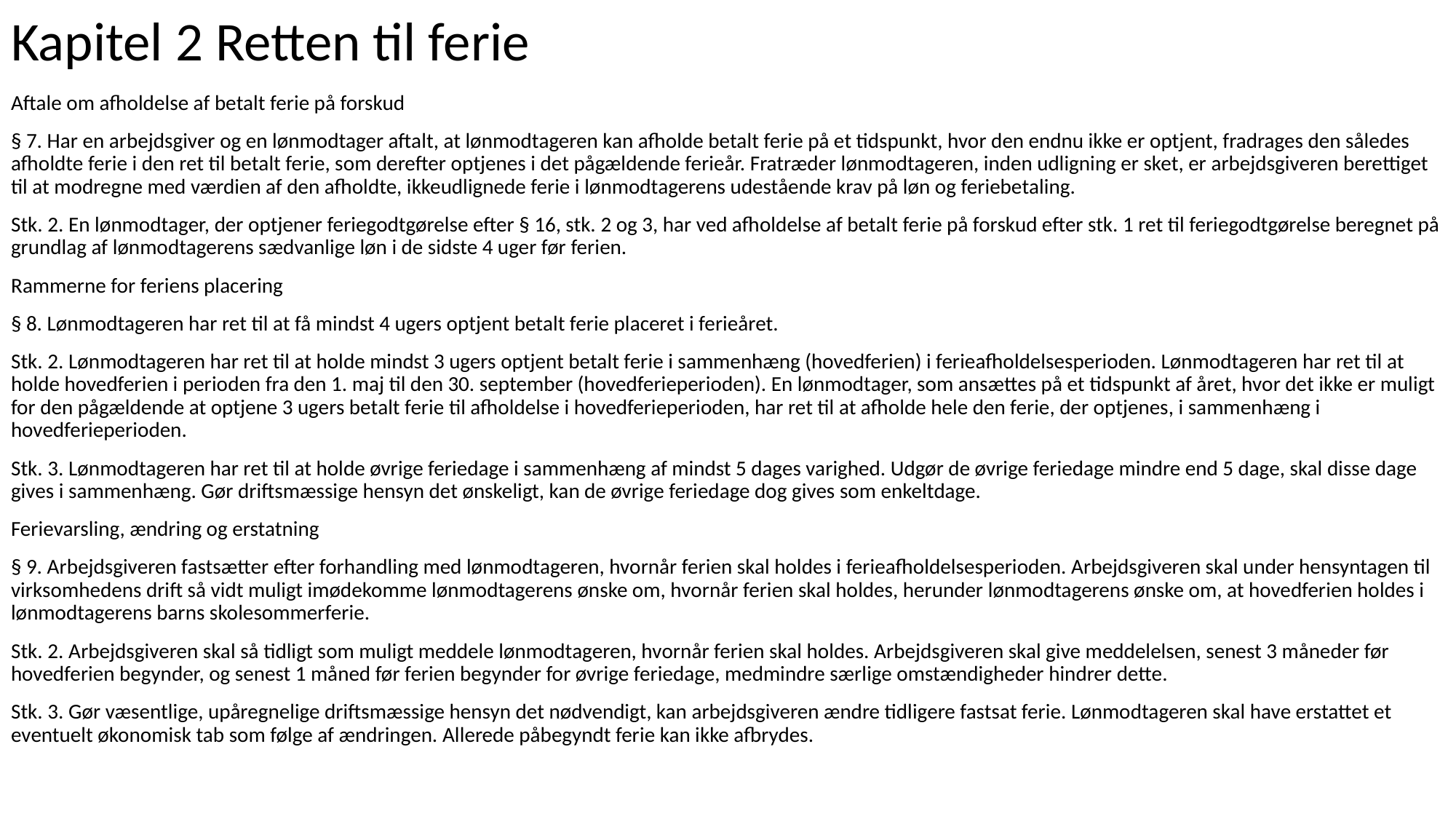

# Kapitel 2 Retten til ferie
Aftale om afholdelse af betalt ferie på forskud
§ 7. Har en arbejdsgiver og en lønmodtager aftalt, at lønmodtageren kan afholde betalt ferie på et tidspunkt, hvor den endnu ikke er optjent, fradrages den således afholdte ferie i den ret til betalt ferie, som derefter optjenes i det pågældende ferieår. Fratræder lønmodtageren, inden udligning er sket, er arbejdsgiveren berettiget til at modregne med værdien af den afholdte, ikkeudlignede ferie i lønmodtagerens udestående krav på løn og feriebetaling.
Stk. 2. En lønmodtager, der optjener feriegodtgørelse efter § 16, stk. 2 og 3, har ved afholdelse af betalt ferie på forskud efter stk. 1 ret til feriegodtgørelse beregnet på grundlag af lønmodtagerens sædvanlige løn i de sidste 4 uger før ferien.
Rammerne for feriens placering
§ 8. Lønmodtageren har ret til at få mindst 4 ugers optjent betalt ferie placeret i ferieåret.
Stk. 2. Lønmodtageren har ret til at holde mindst 3 ugers optjent betalt ferie i sammenhæng (hovedferien) i ferieafholdelsesperioden. Lønmodtageren har ret til at holde hovedferien i perioden fra den 1. maj til den 30. september (hovedferieperioden). En lønmodtager, som ansættes på et tidspunkt af året, hvor det ikke er muligt for den pågældende at optjene 3 ugers betalt ferie til afholdelse i hovedferieperioden, har ret til at afholde hele den ferie, der optjenes, i sammenhæng i hovedferieperioden.
Stk. 3. Lønmodtageren har ret til at holde øvrige feriedage i sammenhæng af mindst 5 dages varighed. Udgør de øvrige feriedage mindre end 5 dage, skal disse dage gives i sammenhæng. Gør driftsmæssige hensyn det ønskeligt, kan de øvrige feriedage dog gives som enkeltdage.
Ferievarsling, ændring og erstatning
§ 9. Arbejdsgiveren fastsætter efter forhandling med lønmodtageren, hvornår ferien skal holdes i ferieafholdelsesperioden. Arbejdsgiveren skal under hensyntagen til virksomhedens drift så vidt muligt imødekomme lønmodtagerens ønske om, hvornår ferien skal holdes, herunder lønmodtagerens ønske om, at hovedferien holdes i lønmodtagerens barns skolesommerferie.
Stk. 2. Arbejdsgiveren skal så tidligt som muligt meddele lønmodtageren, hvornår ferien skal holdes. Arbejdsgiveren skal give meddelelsen, senest 3 måneder før hovedferien begynder, og senest 1 måned før ferien begynder for øvrige feriedage, medmindre særlige omstændigheder hindrer dette.
Stk. 3. Gør væsentlige, upåregnelige driftsmæssige hensyn det nødvendigt, kan arbejdsgiveren ændre tidligere fastsat ferie. Lønmodtageren skal have erstattet et eventuelt økonomisk tab som følge af ændringen. Allerede påbegyndt ferie kan ikke afbrydes.